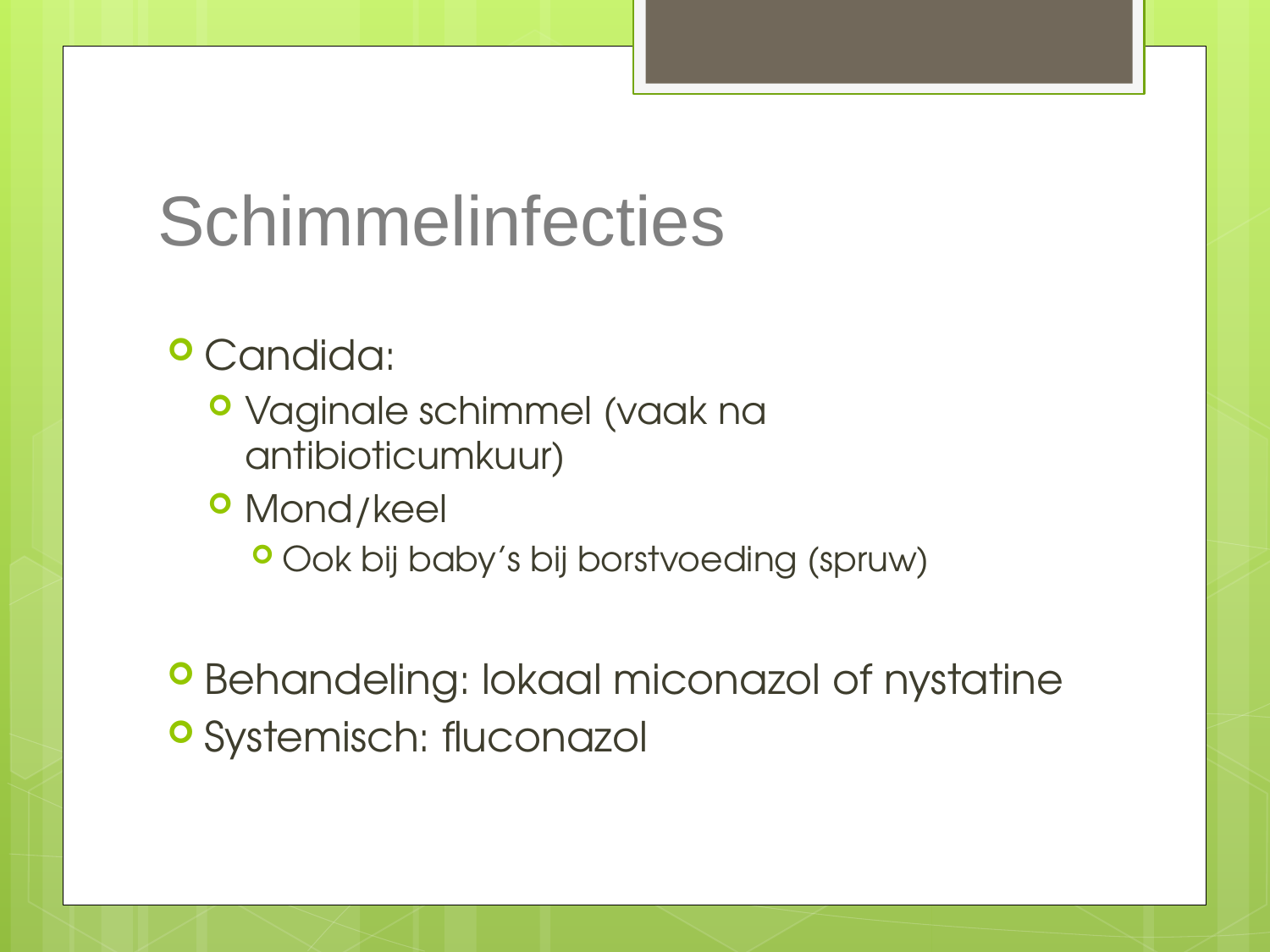

# Schimmelinfecties
Candida:
Vaginale schimmel (vaak na antibioticumkuur)
Mond/keel
Ook bij baby’s bij borstvoeding (spruw)

Behandeling: lokaal miconazol of nystatine
Systemisch: fluconazol